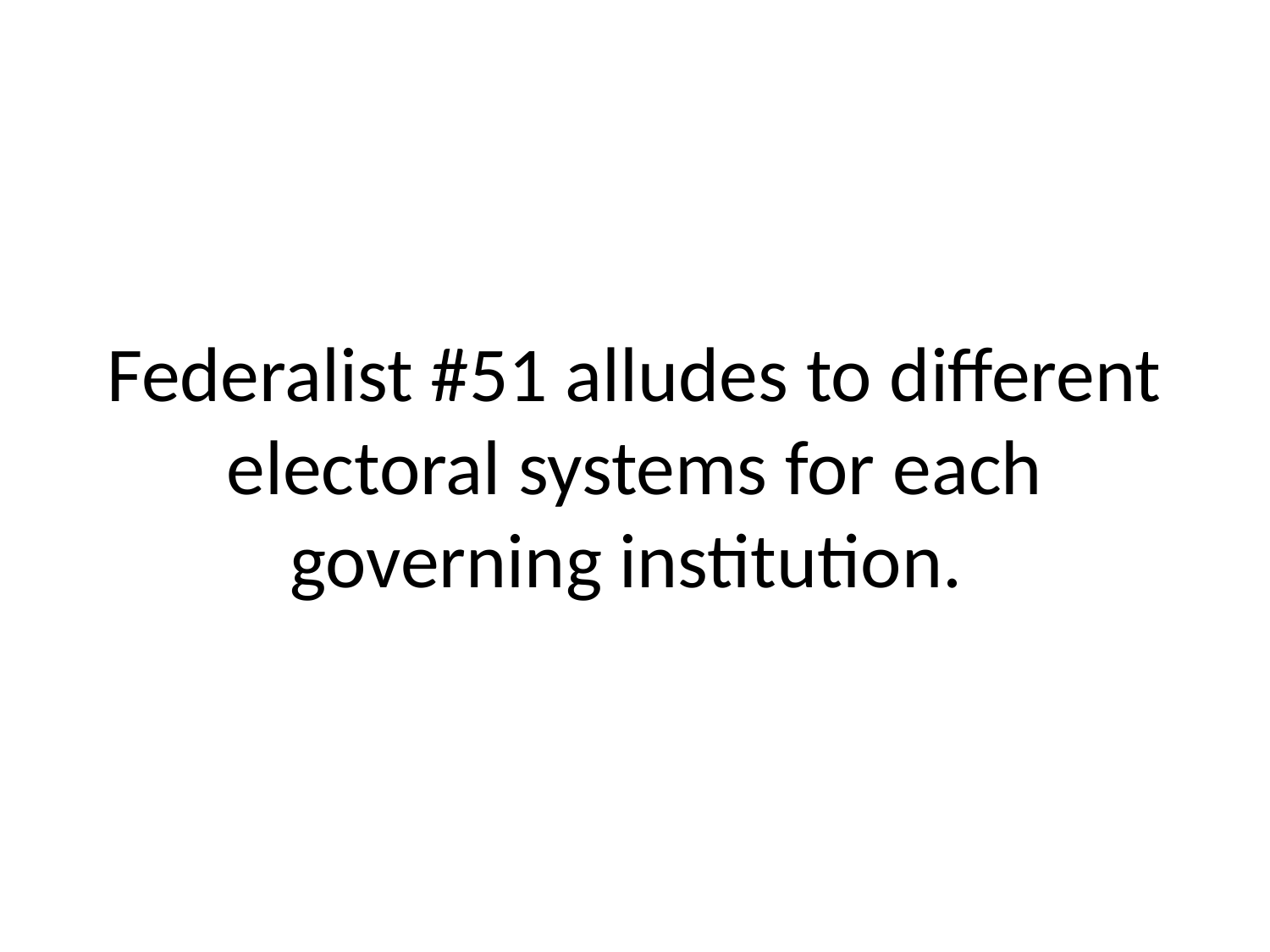

# Federalist #51 alludes to different electoral systems for each governing institution.